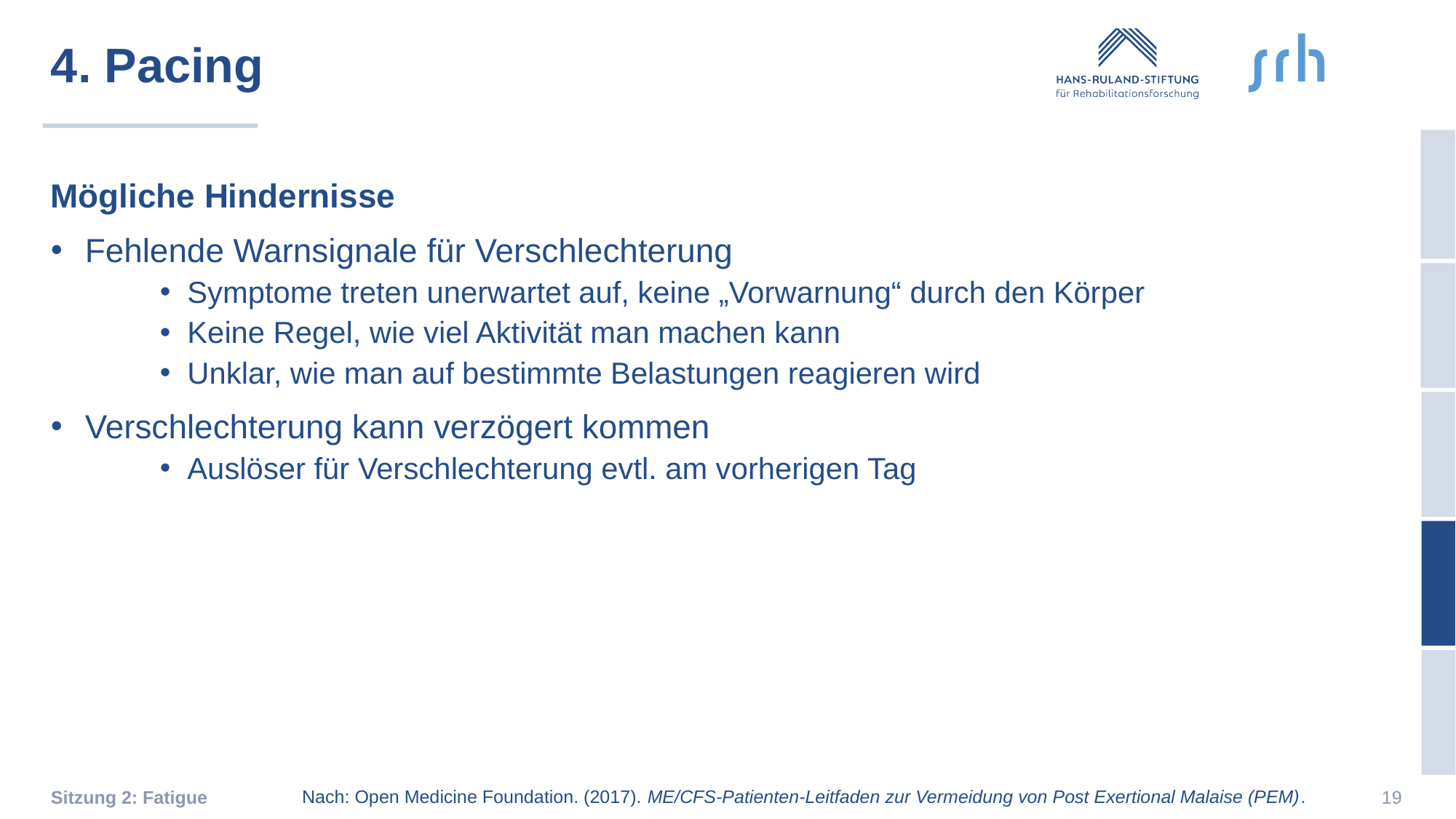

# 4. Pacing
Mögliche Hindernisse
Fehlende Warnsignale für Verschlechterung
Symptome treten unerwartet auf, keine „Vorwarnung“ durch den Körper
Keine Regel, wie viel Aktivität man machen kann
Unklar, wie man auf bestimmte Belastungen reagieren wird
Verschlechterung kann verzögert kommen
Auslöser für Verschlechterung evtl. am vorherigen Tag

Nach: Open Medicine Foundation. (2017). ME/CFS-Patienten-Leitfaden zur Vermeidung von Post Exertional Malaise (PEM).
19
Sitzung 2: Fatigue